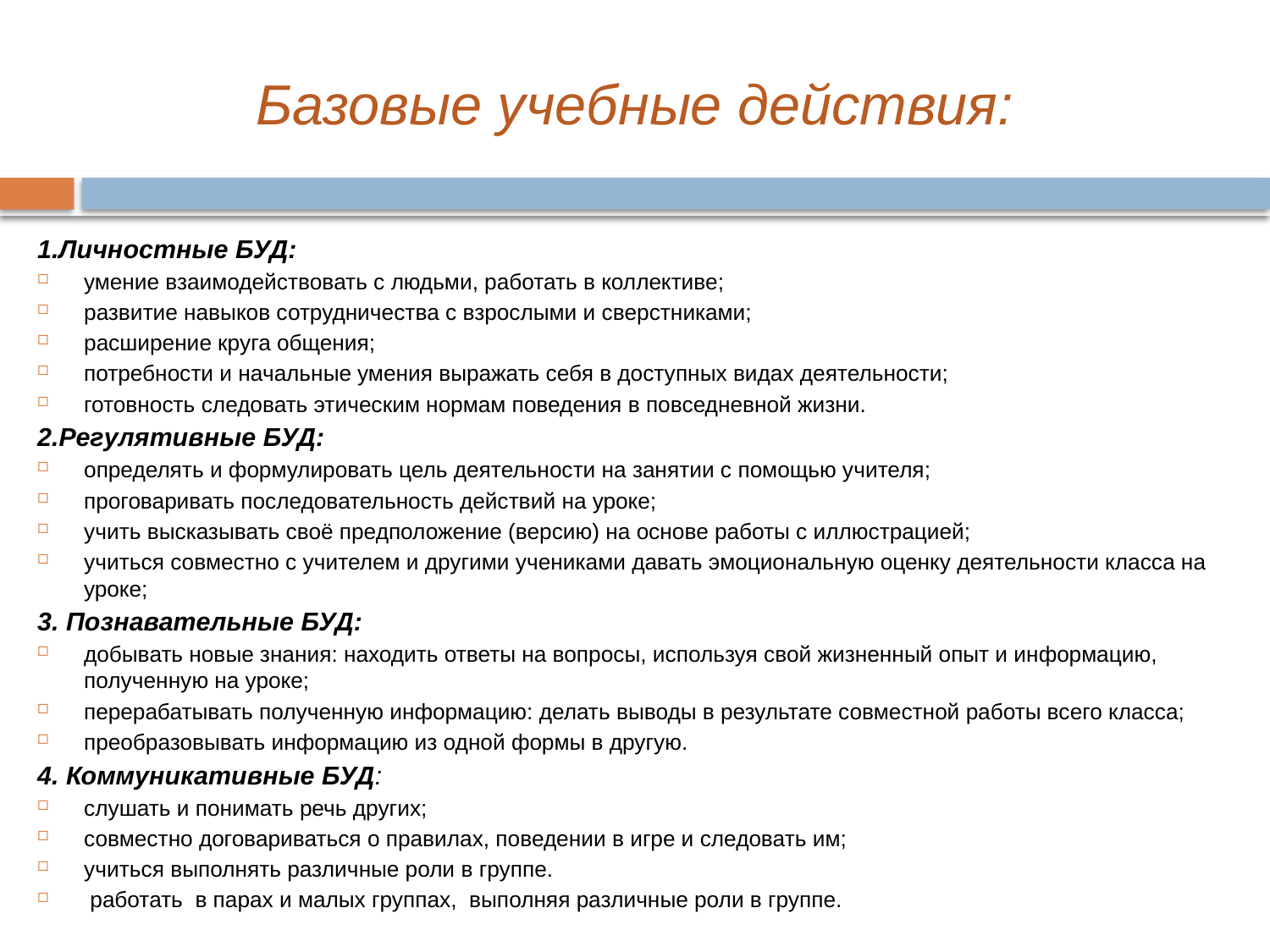

# Базовые учебные действия:
1.Личностные БУД:
умение взаимодействовать с людьми, работать в коллективе;
развитие навыков сотрудничества с взрослыми и сверстниками;
расширение круга общения;
потребности и начальные умения выражать себя в доступных видах деятельности;
готовность следовать этическим нормам поведения в повседневной жизни.
2.Регулятивные БУД:
определять и формулировать цель деятельности на занятии с помощью учителя;
проговаривать последовательность действий на уроке;
учить высказывать своё предположение (версию) на основе работы с иллюстрацией;
учиться совместно с учителем и другими учениками давать эмоциональную оценку деятельности класса на уроке;
3. Познавательные БУД:
добывать новые знания: находить ответы на вопросы, используя свой жизненный опыт и информацию, полученную на уроке;
перерабатывать полученную информацию: делать выводы в результате совместной работы всего класса;
преобразовывать информацию из одной формы в другую.
4. Коммуникативные БУД:
слушать и понимать речь других;
совместно договариваться о правилах, поведении в игре и следовать им;
учиться выполнять различные роли в группе.
 работать  в парах и малых группах,  выполняя различные роли в группе.